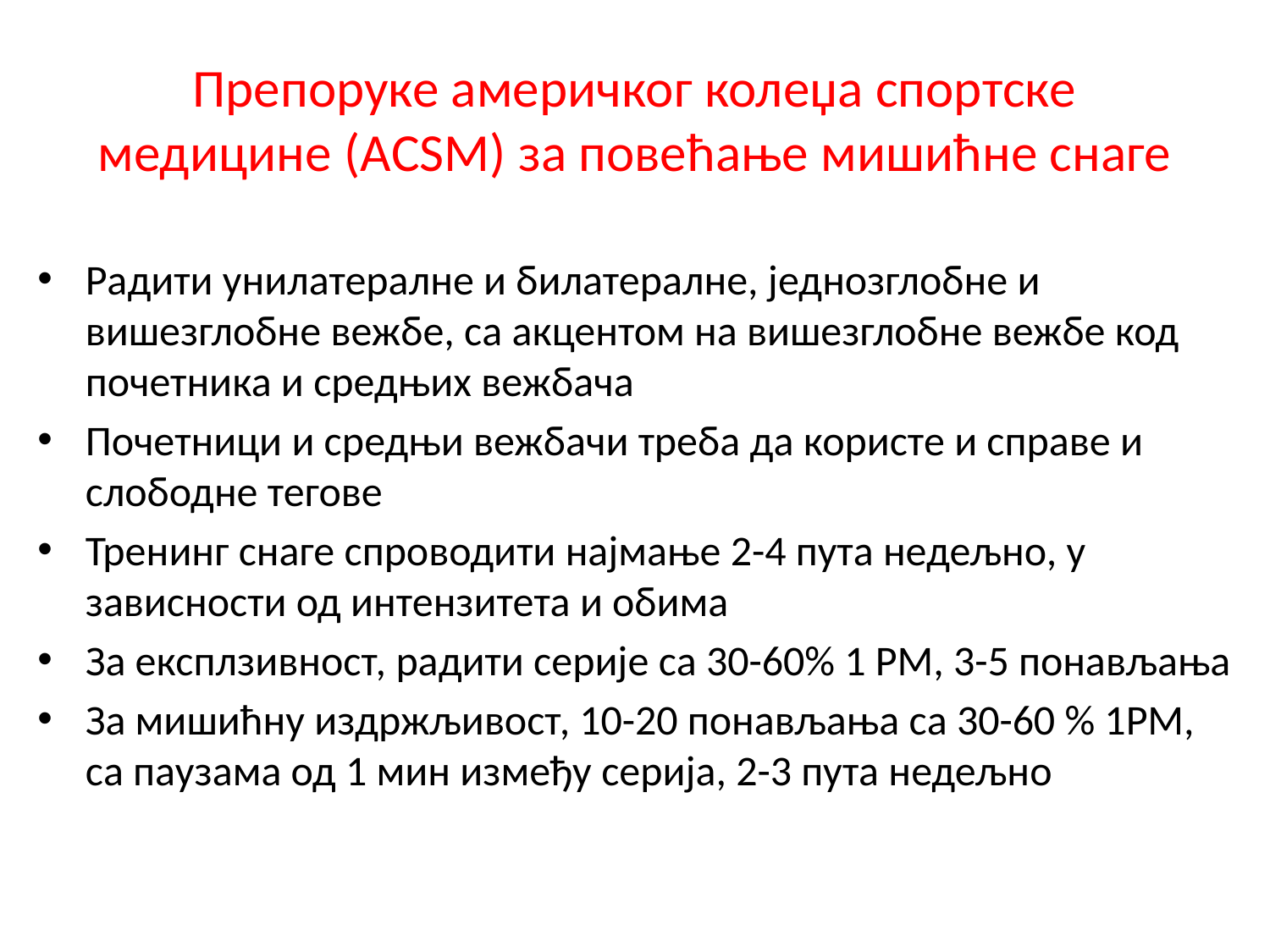

# Препоруке америчког колеџа спортске медицине (ACSM) за повећање мишићне снаге
Радити унилатералне и билатералне, једнозглобне и вишезглобне вежбе, са акцентом на вишезглобне вежбе код почетника и средњих вежбача
Почетници и средњи вежбачи треба да користе и справе и слободне тегове
Тренинг снаге спроводити најмање 2-4 пута недељно, у зависности од интензитета и обима
За експлзивност, радити серије са 30-60% 1 РМ, 3-5 понављања
За мишићну издржљивост, 10-20 понављања са 30-60 % 1РМ, са паузама од 1 мин између серија, 2-3 пута недељно